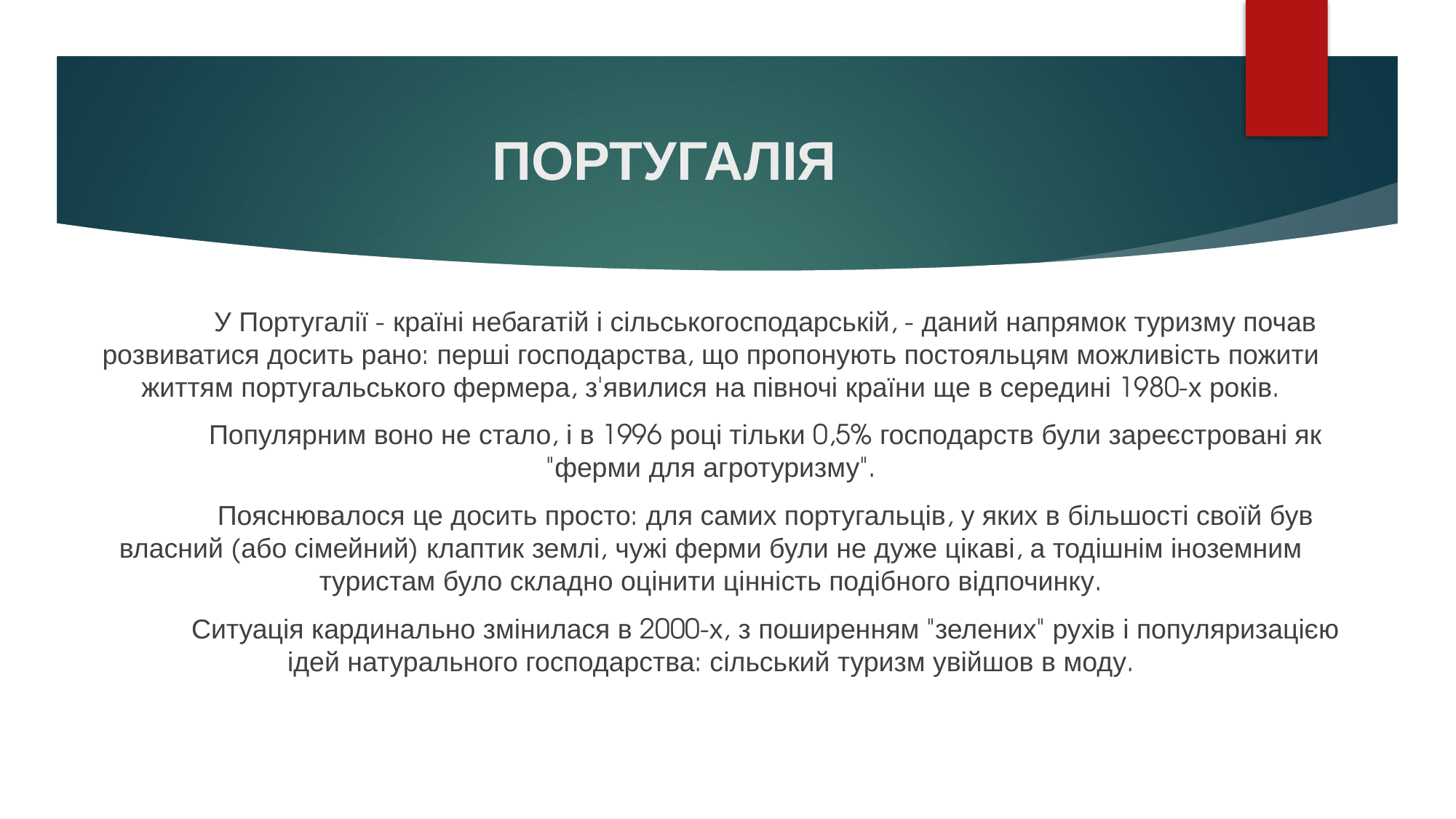

# ПОРТУГАЛІЯ
	У Португалії - країні небагатій і сільськогосподарській, - даний напрямок туризму почав розвиватися досить рано: перші господарства, що пропонують постояльцям можливість пожити життям португальського фермера, з'явилися на півночі країни ще в середині 1980-х років.
	Популярним воно не стало, і в 1996 році тільки 0,5% господарств були зареєстровані як "ферми для агротуризму".
	Пояснювалося це досить просто: для самих португальців, у яких в більшості своїй був власний (або сімейний) клаптик землі, чужі ферми були не дуже цікаві, а тодішнім іноземним туристам було складно оцінити цінність подібного відпочинку.
	Ситуація кардинально змінилася в 2000-х, з поширенням "зелених" рухів і популяризацією ідей натурального господарства: сільський туризм увійшов в моду.